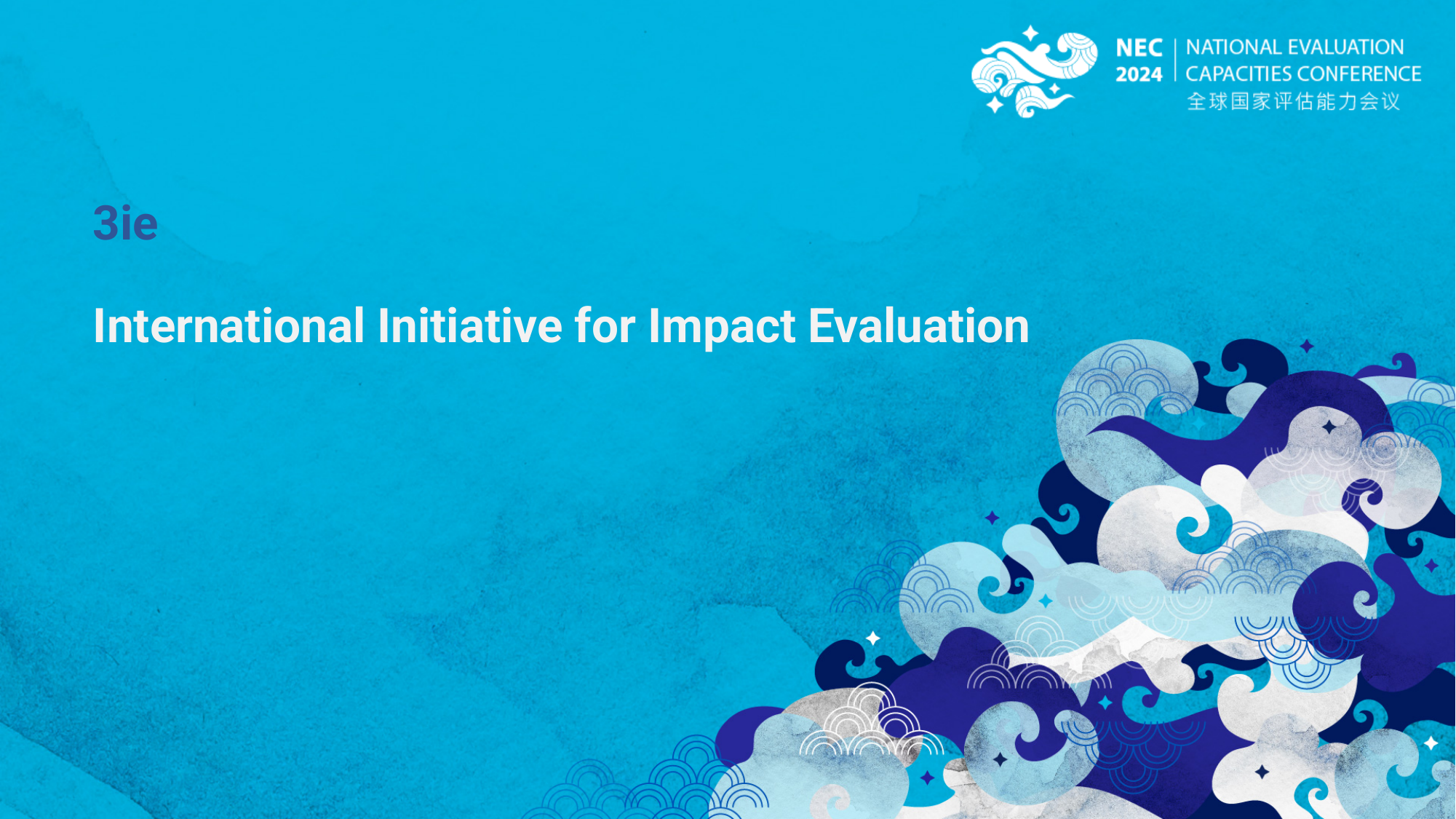

# 3ie International Initiative for Impact Evaluation